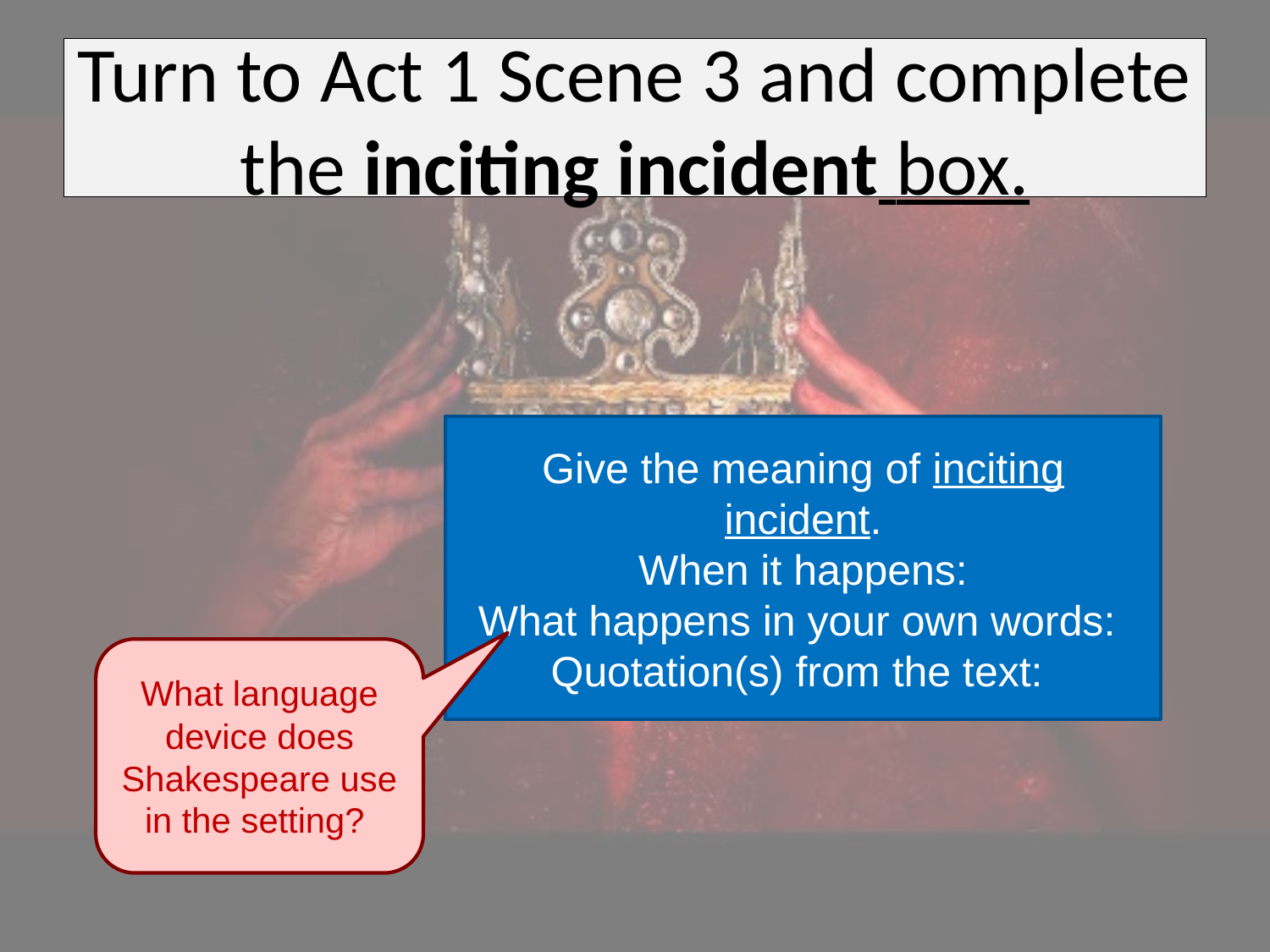

# Turn to Act 1 Scene 3 and complete the inciting incident box.

Give the meaning of inciting incident.
When it happens:
What happens in your own words:
Quotation(s) from the text:
What language device does Shakespeare use in the setting?